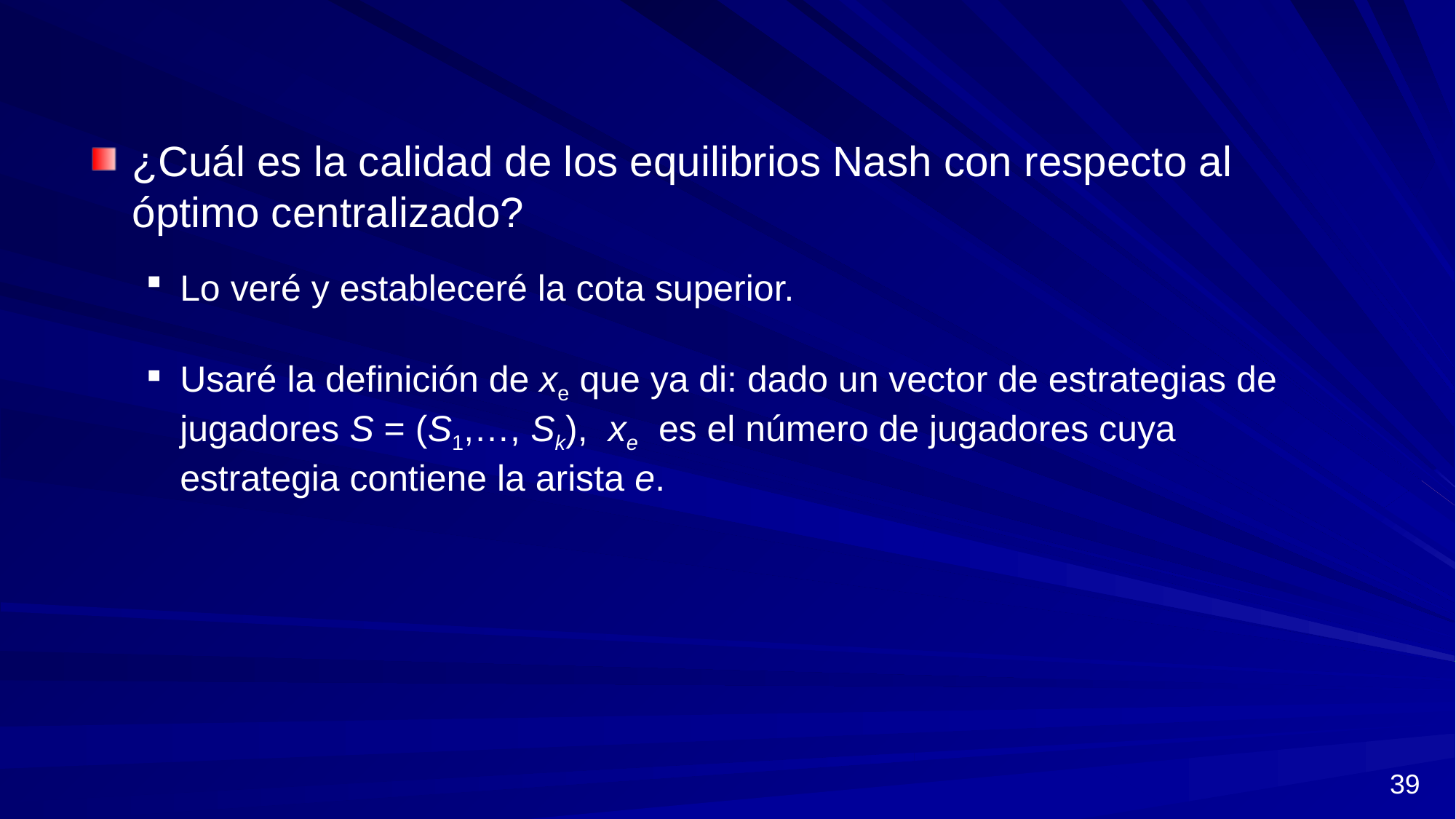

¿Cuál es la calidad de los equilibrios Nash con respecto al óptimo centralizado?

Lo veré y estableceré la cota superior.

Usaré la definición de xe que ya di: dado un vector de estrategias de jugadores S = (S1,…, Sk),  xe  es el número de jugadores cuya estrategia contiene la arista e.
39